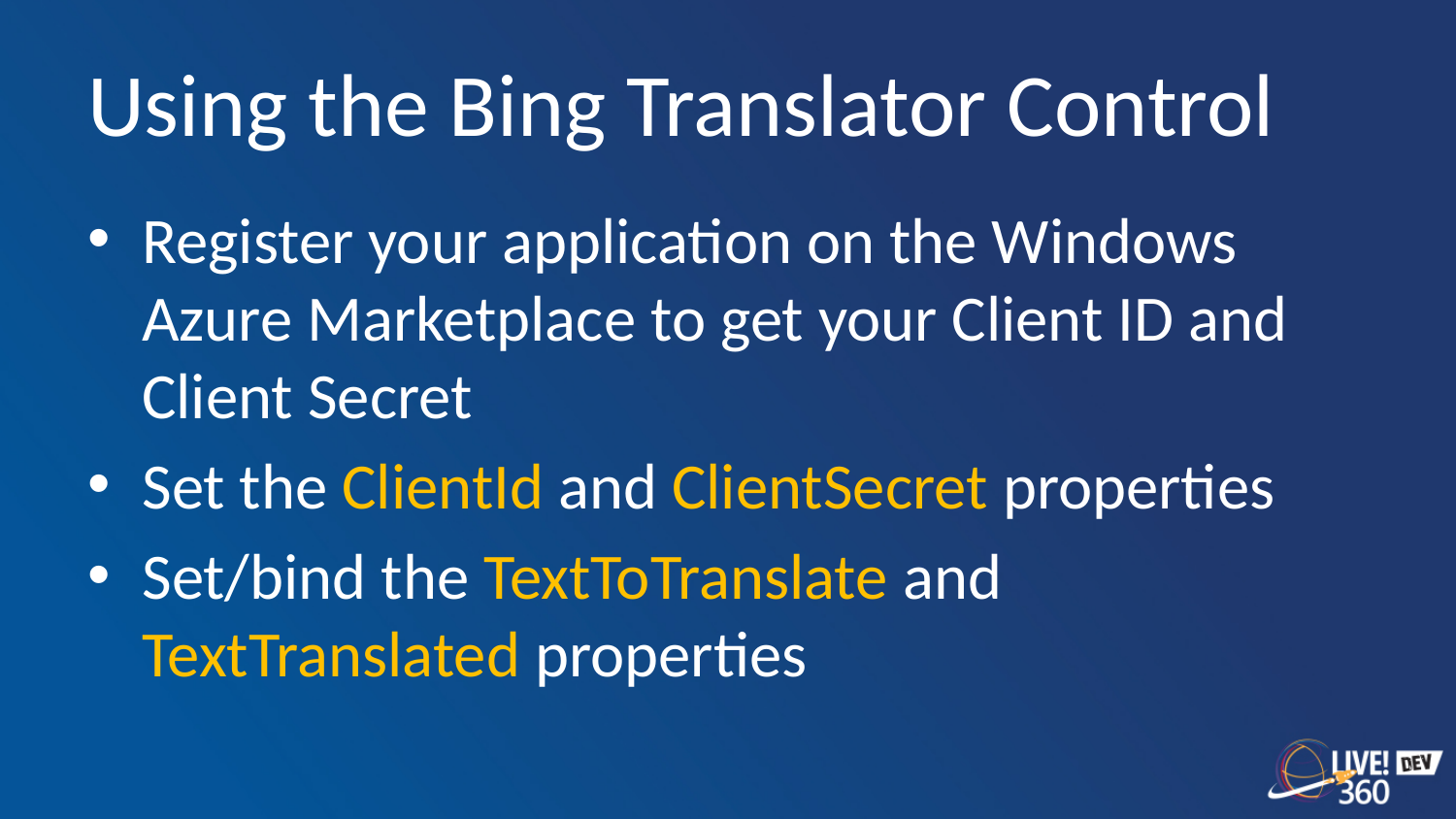

# Using the Bing Translator Control
Register your application on the Windows Azure Marketplace to get your Client ID and Client Secret
Set the ClientId and ClientSecret properties
Set/bind the TextToTranslate and TextTranslated properties